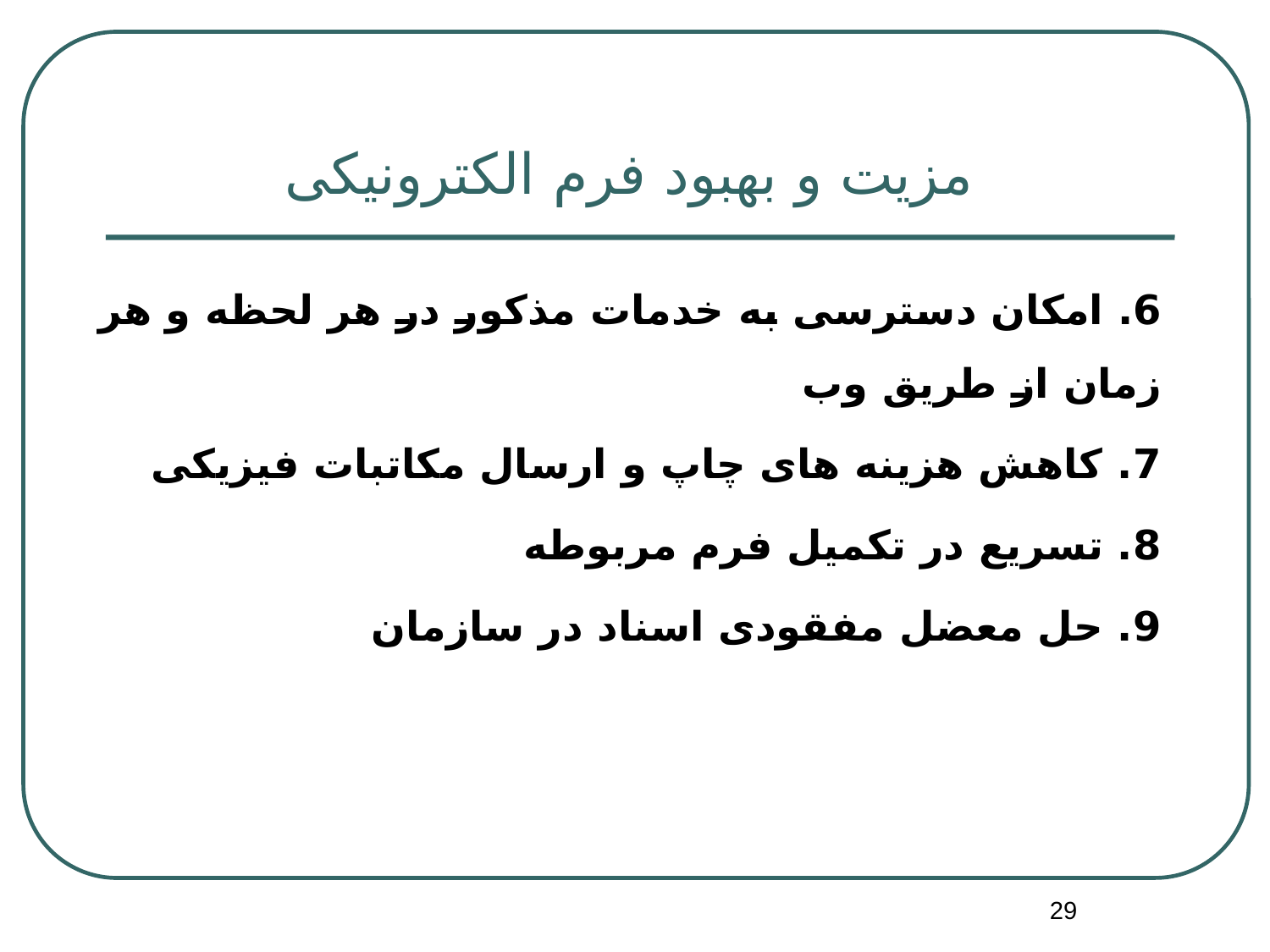

مزيت و بهبود فرم الکترونیکی
#
6. امکان دسترسی به خدمات مذکور در هر لحظه و هر زمان از طریق وب
7. کاهش هزینه های چاپ و ارسال مکاتبات فیزیکی
8. تسریع در تکمیل فرم مربوطه
9. حل معضل مفقودی اسناد در سازمان

29